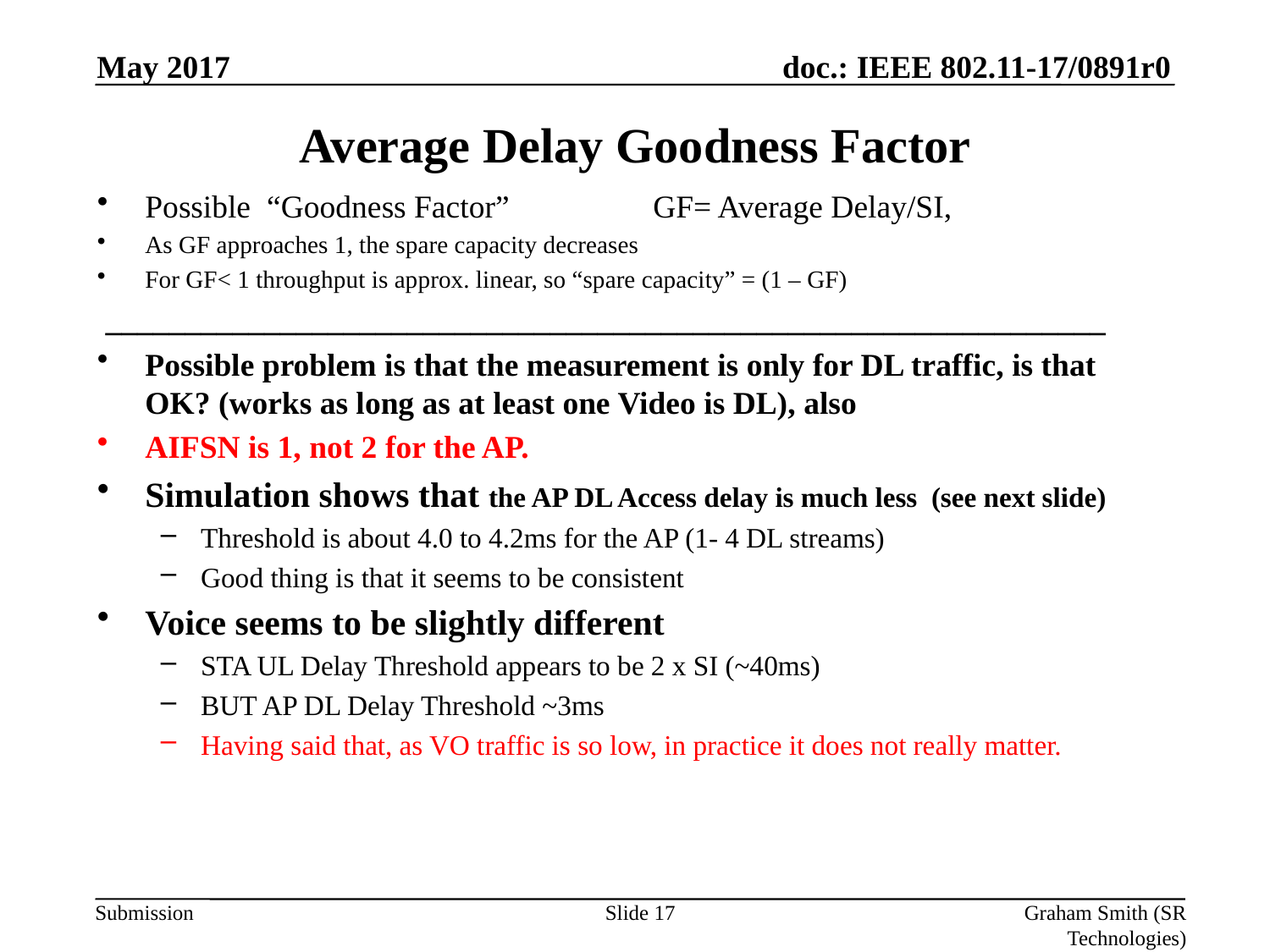

May 2017
# Average Delay Goodness Factor
Possible  “Goodness Factor” 		GF= Average Delay/SI,
As GF approaches 1, the spare capacity decreases
For GF< 1 throughput is approx. linear, so “spare capacity” = (1 – GF)
_______________________________________________________________
Possible problem is that the measurement is only for DL traffic, is that OK? (works as long as at least one Video is DL), also
AIFSN is 1, not 2 for the AP.
Simulation shows that the AP DL Access delay is much less  (see next slide)
Threshold is about 4.0 to 4.2ms for the AP (1- 4 DL streams)
Good thing is that it seems to be consistent
Voice seems to be slightly different
STA UL Delay Threshold appears to be 2 x SI (~40ms)
BUT AP DL Delay Threshold ~3ms
Having said that, as VO traffic is so low, in practice it does not really matter.

Slide 17
Graham Smith (SR Technologies)